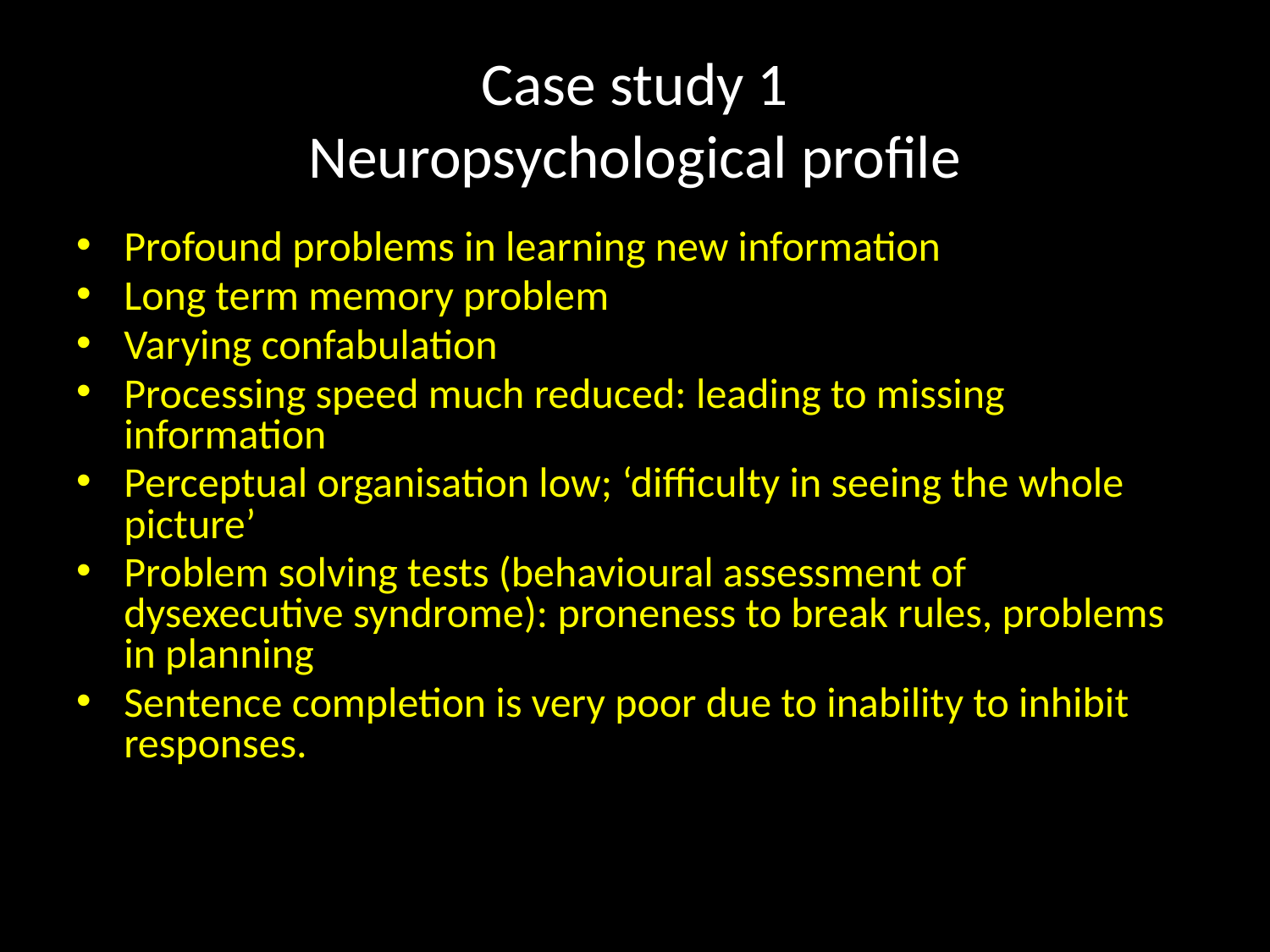

Case study 1
Neuropsychological profile
Profound problems in learning new information
Long term memory problem
Varying confabulation
Processing speed much reduced: leading to missing information
Perceptual organisation low; ‘difficulty in seeing the whole picture’
Problem solving tests (behavioural assessment of dysexecutive syndrome): proneness to break rules, problems in planning
Sentence completion is very poor due to inability to inhibit responses.